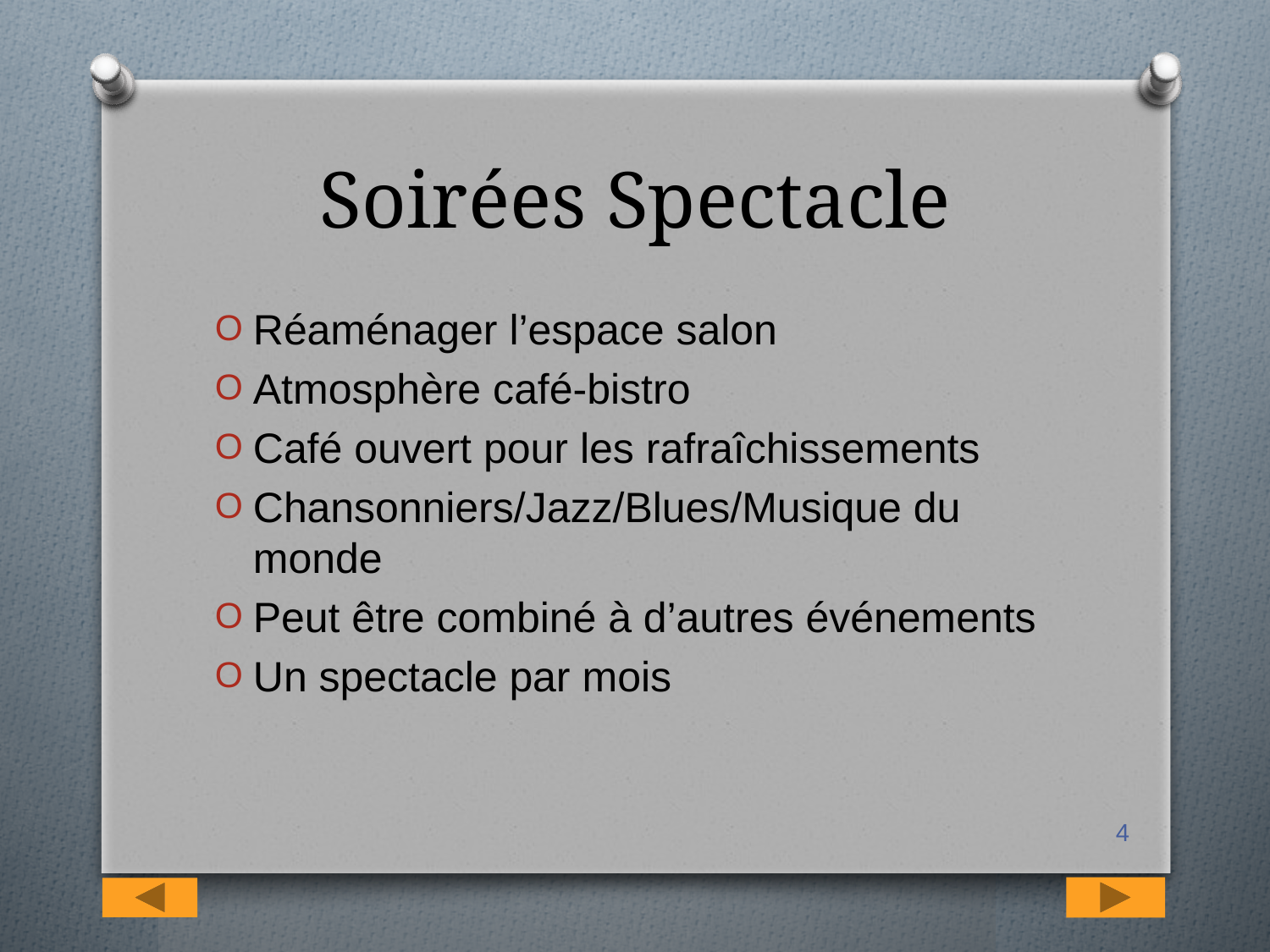

# Soirées Spectacle
Réaménager l’espace salon
Atmosphère café-bistro
Café ouvert pour les rafraîchissements
Chansonniers/Jazz/Blues/Musique du monde
Peut être combiné à d’autres événements
Un spectacle par mois
4